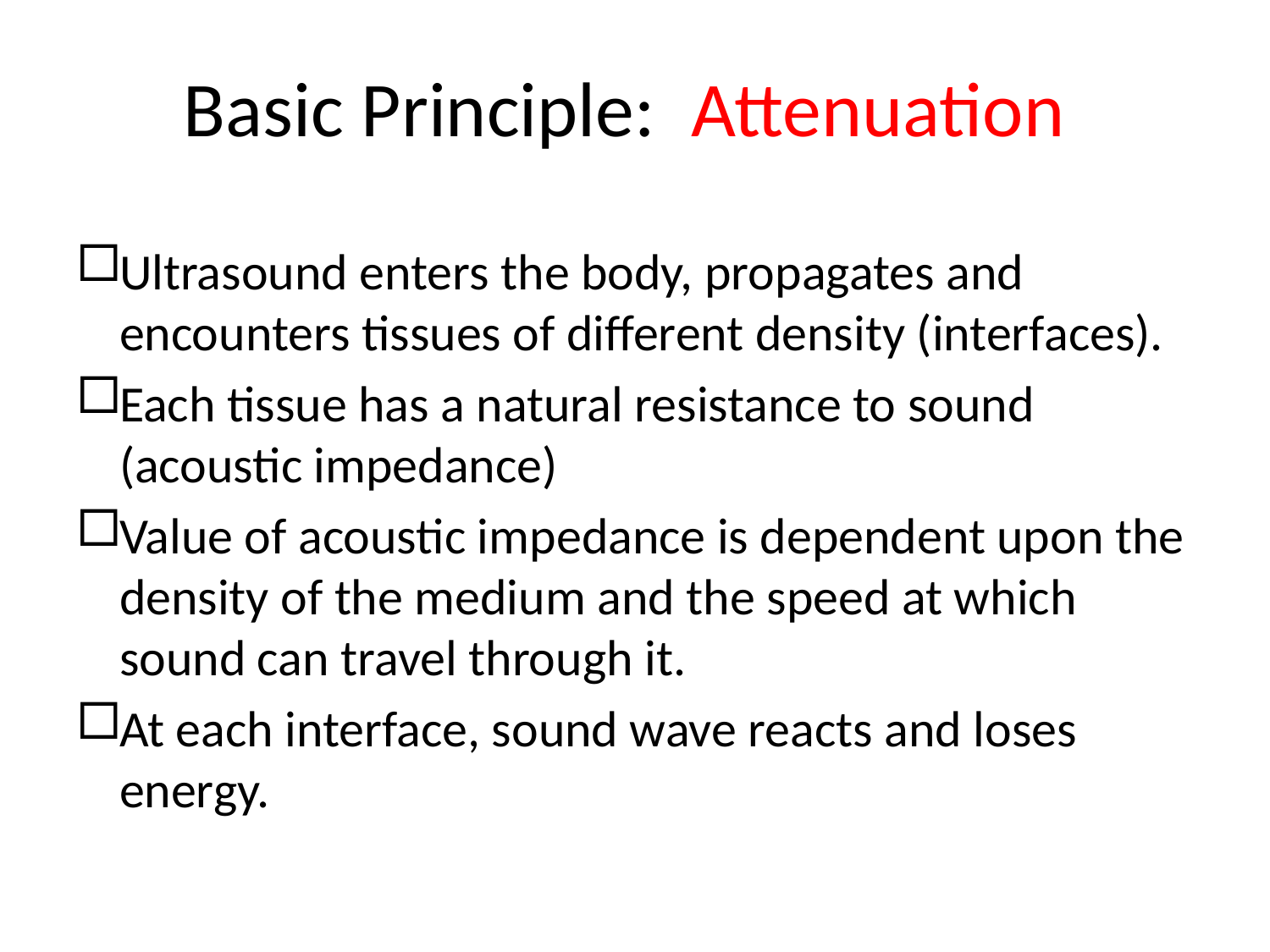

# Basic Principle:  Attenuation
Ultrasound enters the body, propagates and encounters tissues of different density (interfaces).
Each tissue has a natural resistance to sound (acoustic impedance)
Value of acoustic impedance is dependent upon the density of the medium and the speed at which sound can travel through it.
At each interface, sound wave reacts and loses energy.